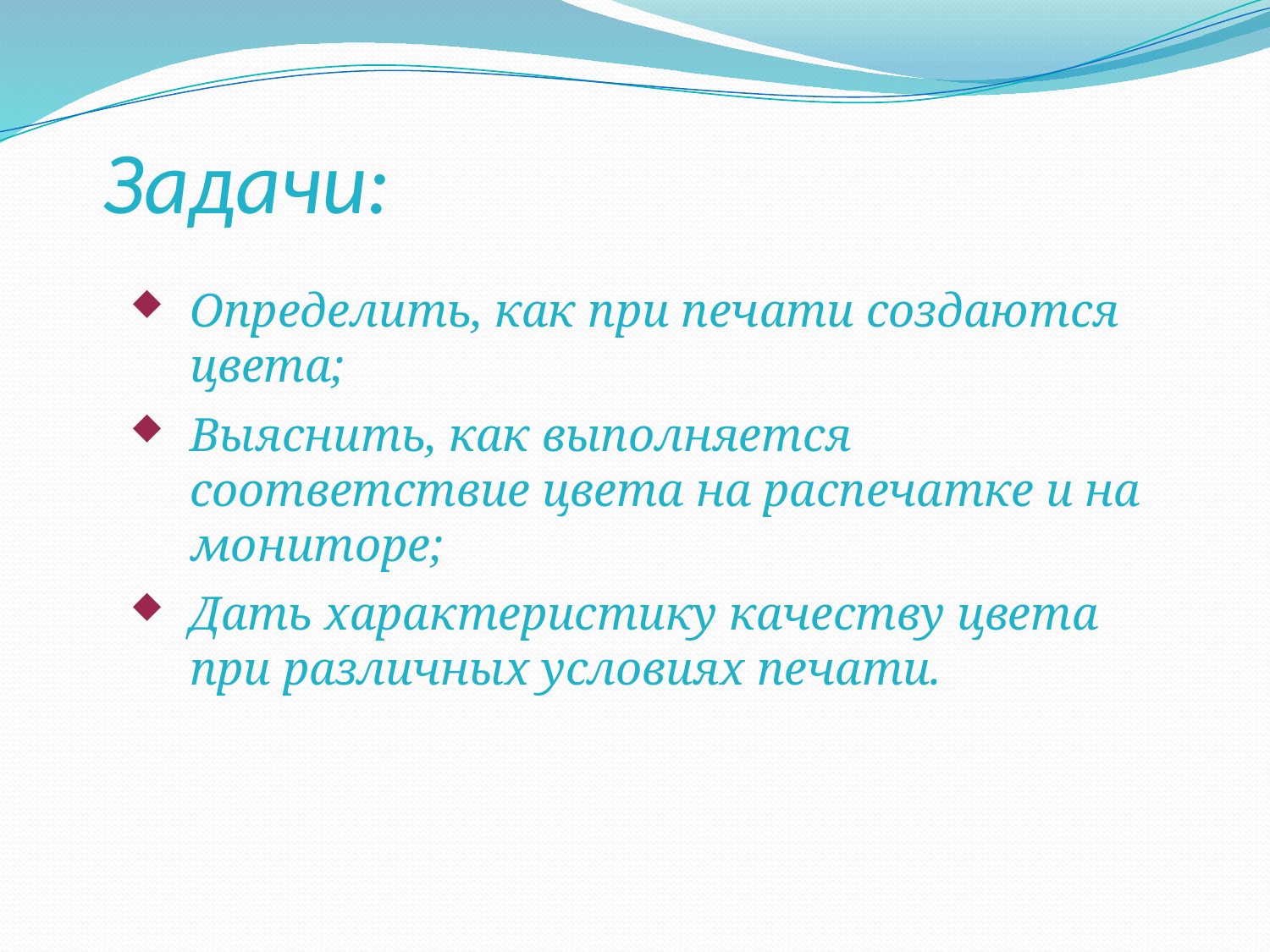

# Задачи:
Определить, как при печати создаются цвета;
Выяснить, как выполняется соответствие цвета на распечатке и на мониторе;
Дать характеристику качеству цвета при различных условиях печати.